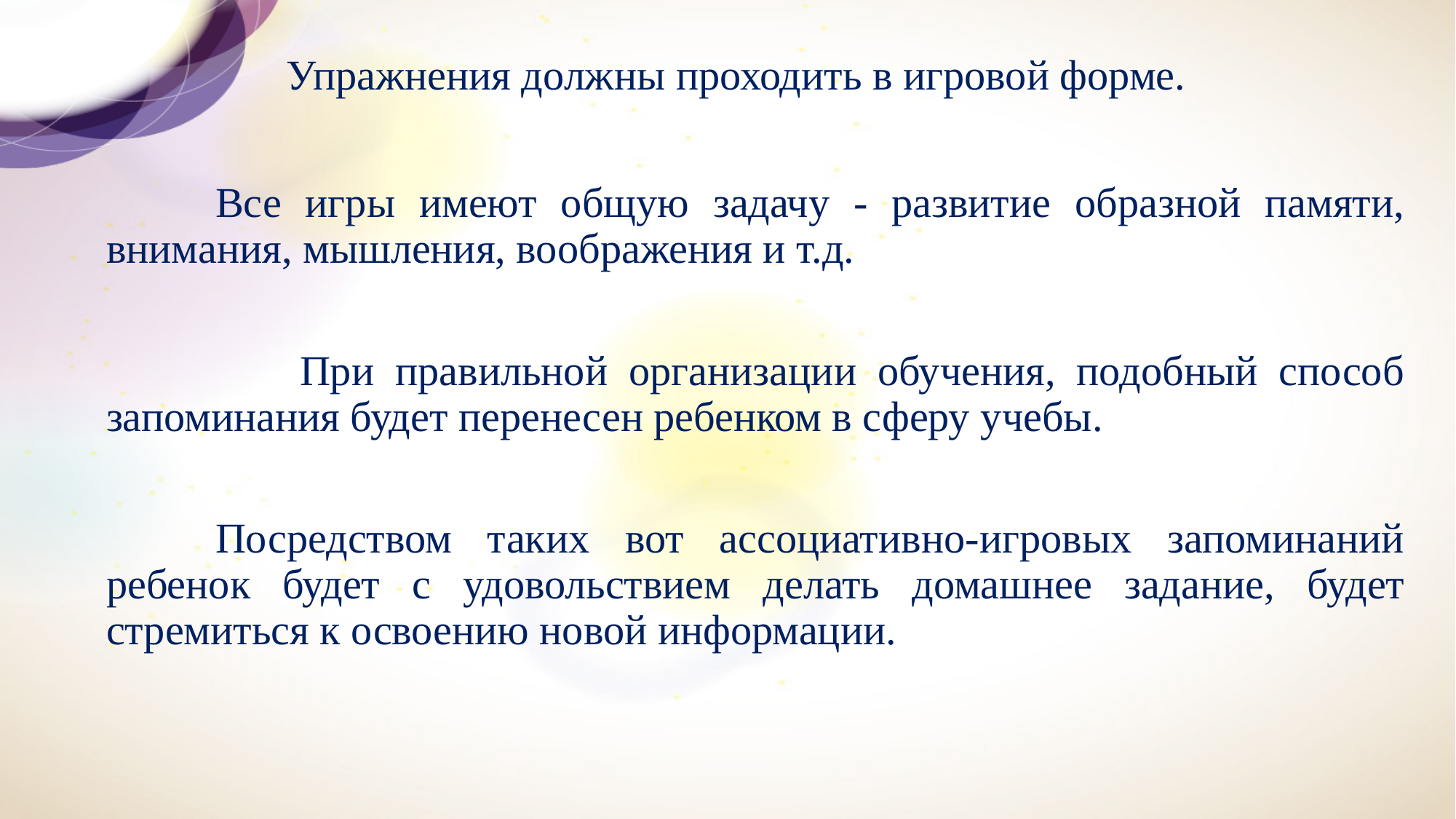

Упражнения должны проходить в игровой форме.
	Все игры имеют общую задачу - развитие образной памяти, внимания, мышления, воображения и т.д.

        	При правильной организации обучения, подобный способ запоминания будет перенесен ребенком в сферу учебы.

	Посредством таких вот ассоциативно-игровых запоминаний ребенок будет с удовольствием делать домашнее задание, будет стремиться к освоению новой информации.